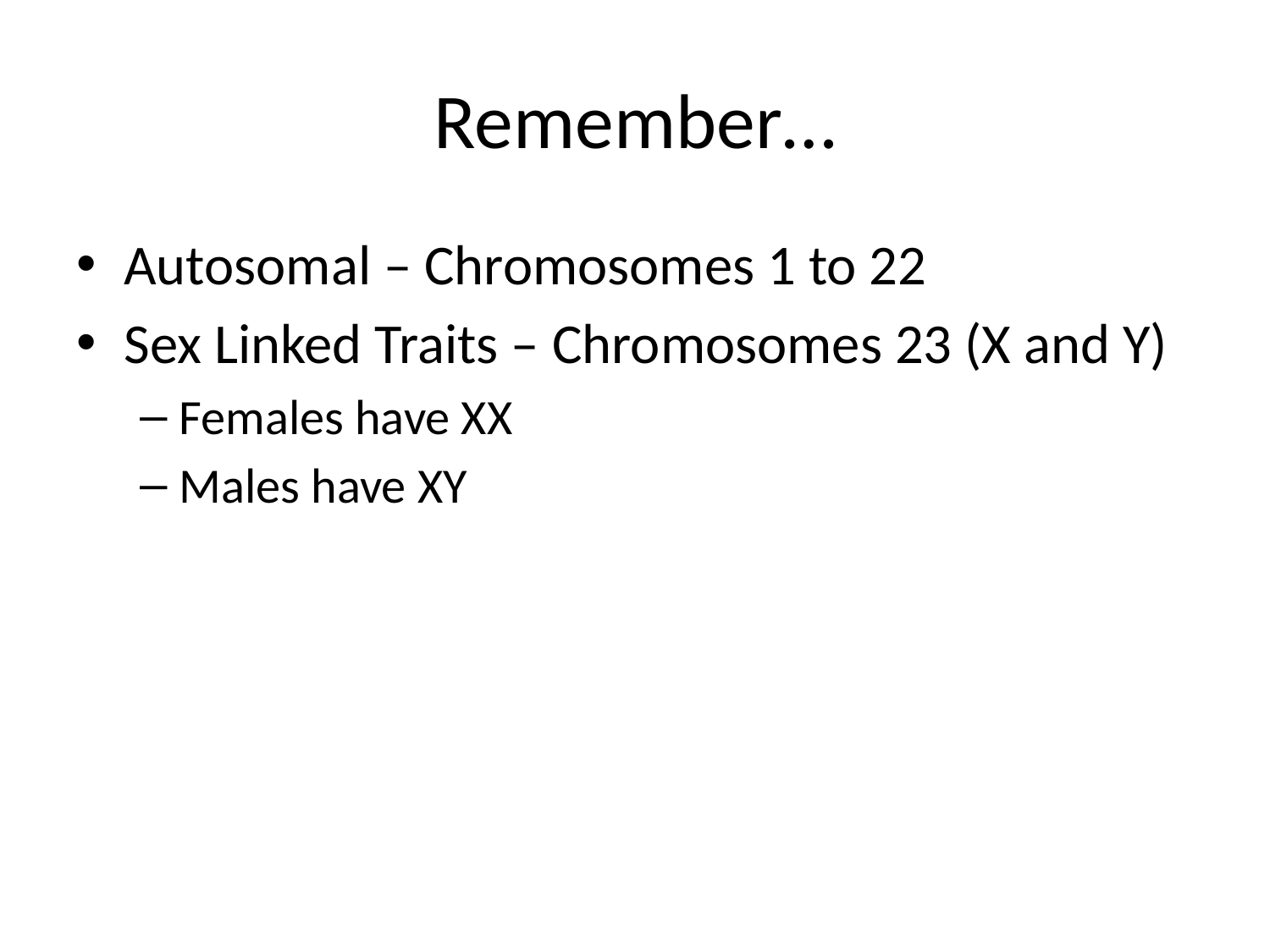

# Remember…
Autosomal – Chromosomes 1 to 22
Sex Linked Traits – Chromosomes 23 (X and Y)
Females have XX
Males have XY